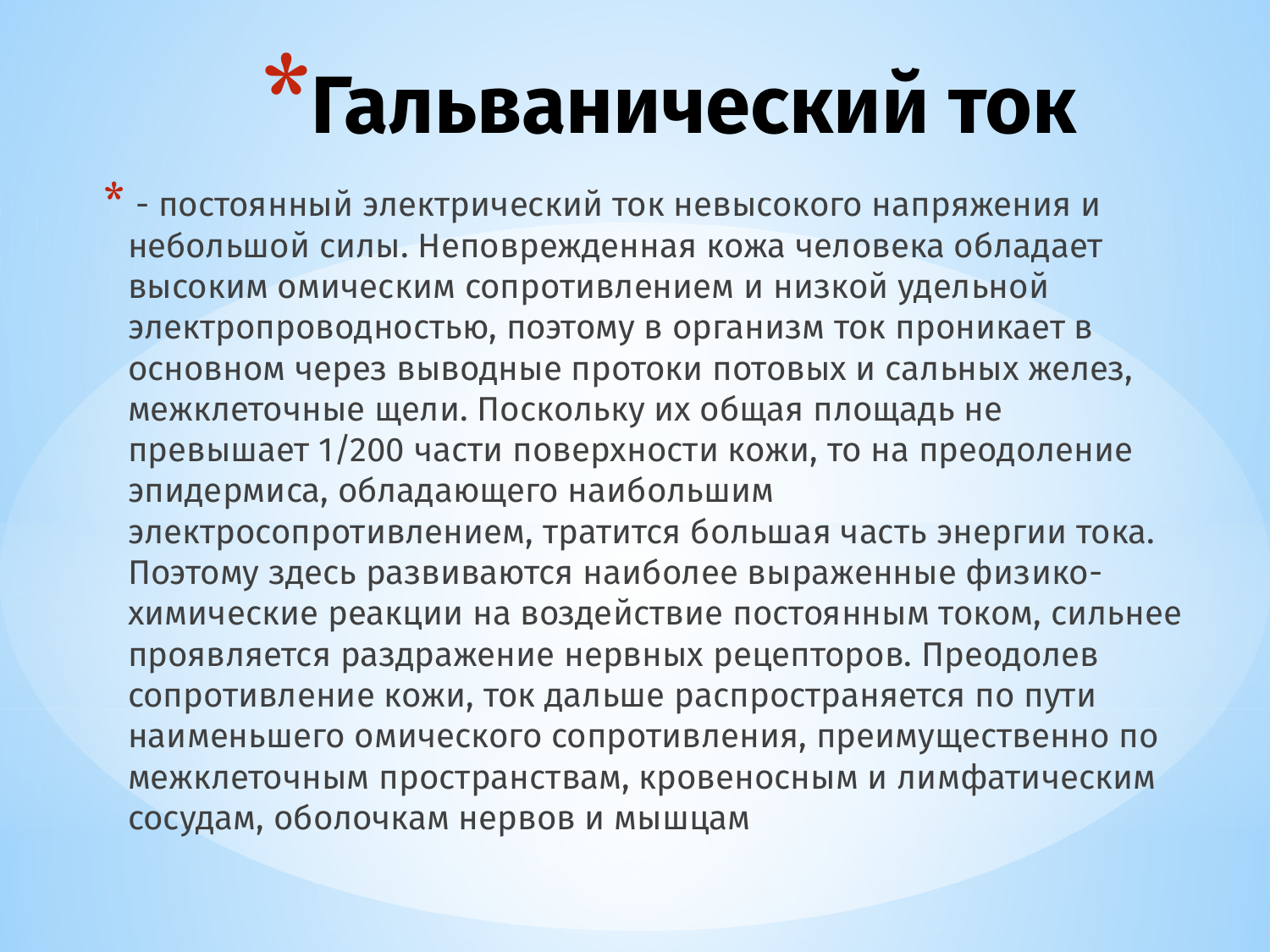

# Гальванический ток
 - постоянный электрический ток невысокого напряжения и небольшой силы. Неповрежденная кожа человека обладает высоким омическим сопротивлением и низкой удельной электропроводностью, поэтому в организм ток проникает в основном через выводные протоки потовых и сальных желез, межклеточные щели. Поскольку их общая площадь не превышает 1/200 части поверхности кожи, то на преодоление эпидермиса, обладающего наибольшим  электросопротивлением, тратится большая часть энергии тока. Поэтому здесь развиваются наиболее выраженные физико-химические реакции на воздействие постоянным током, сильнее проявляется раздражение нервных рецепторов. Преодолев сопротивление кожи, ток дальше распространяется по пути наименьшего омического сопротивления, преимущественно по межклеточным пространствам, кровеносным и лимфатическим сосудам, оболочкам нервов и мышцам